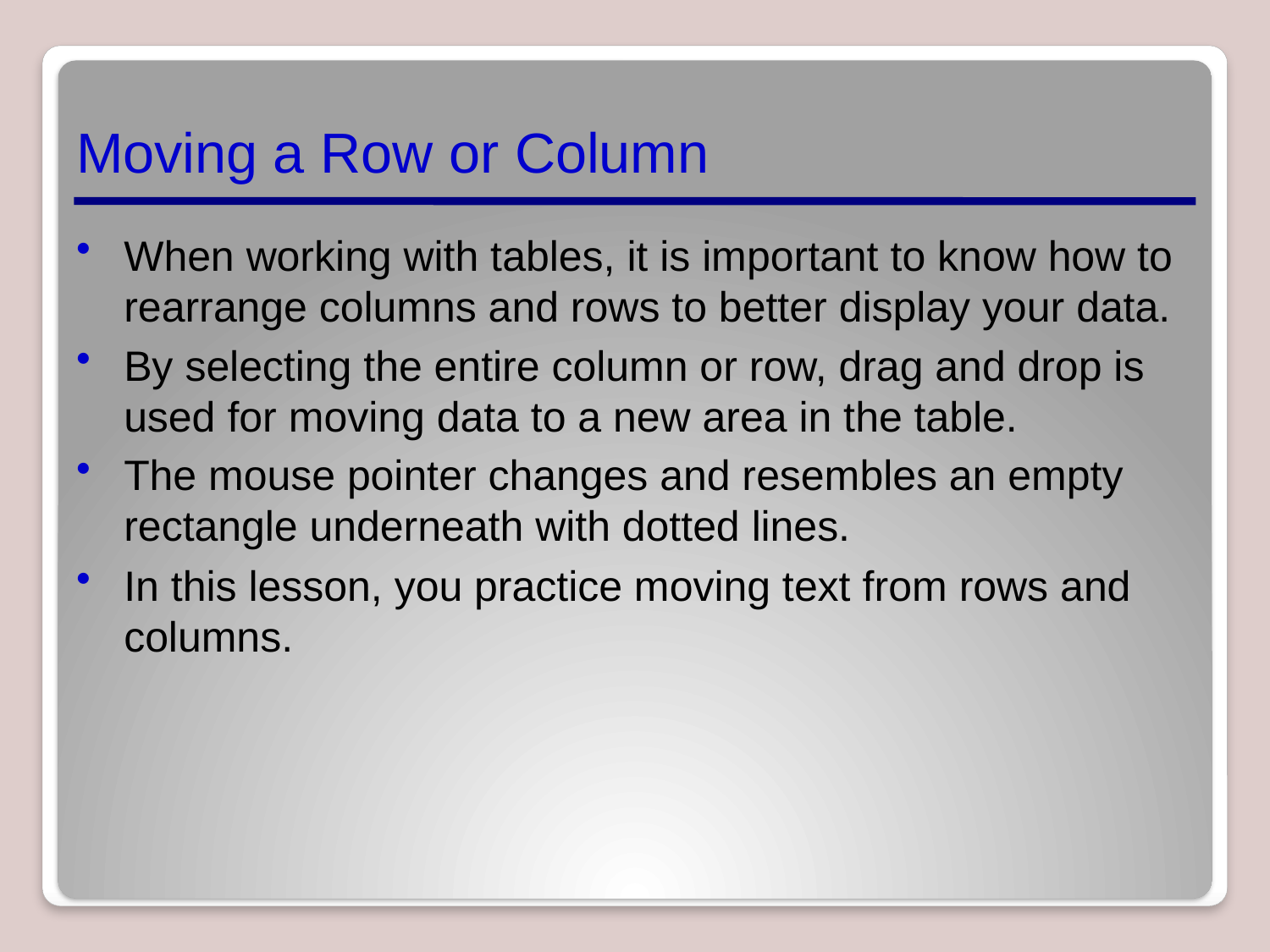

# Moving a Row or Column
When working with tables, it is important to know how to rearrange columns and rows to better display your data.
By selecting the entire column or row, drag and drop is used for moving data to a new area in the table.
The mouse pointer changes and resembles an empty rectangle underneath with dotted lines.
In this lesson, you practice moving text from rows and columns.